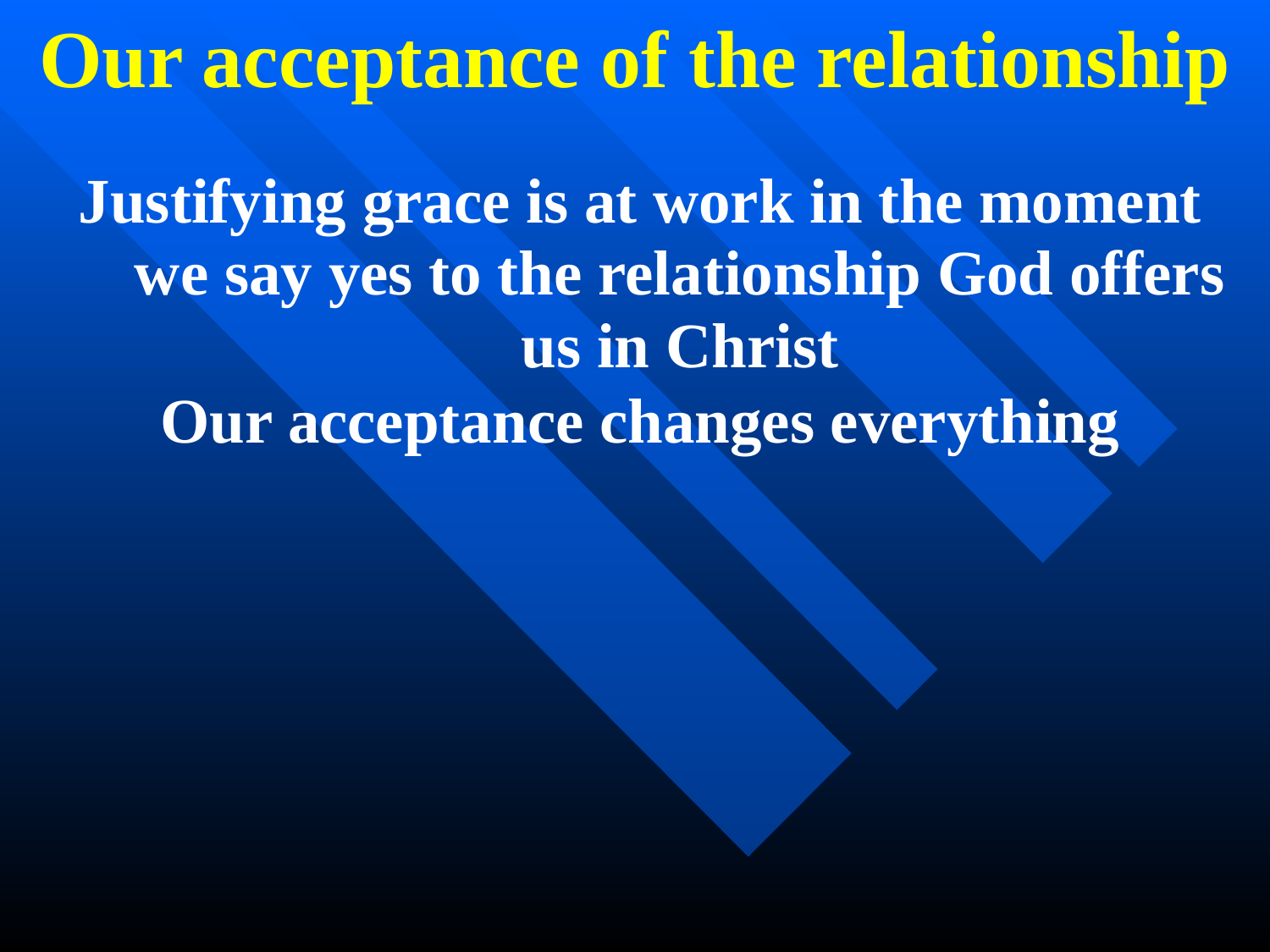

Our acceptance of the relationship
Justifying grace is at work in the moment we say yes to the relationship God offers us in Christ
Our acceptance changes everything